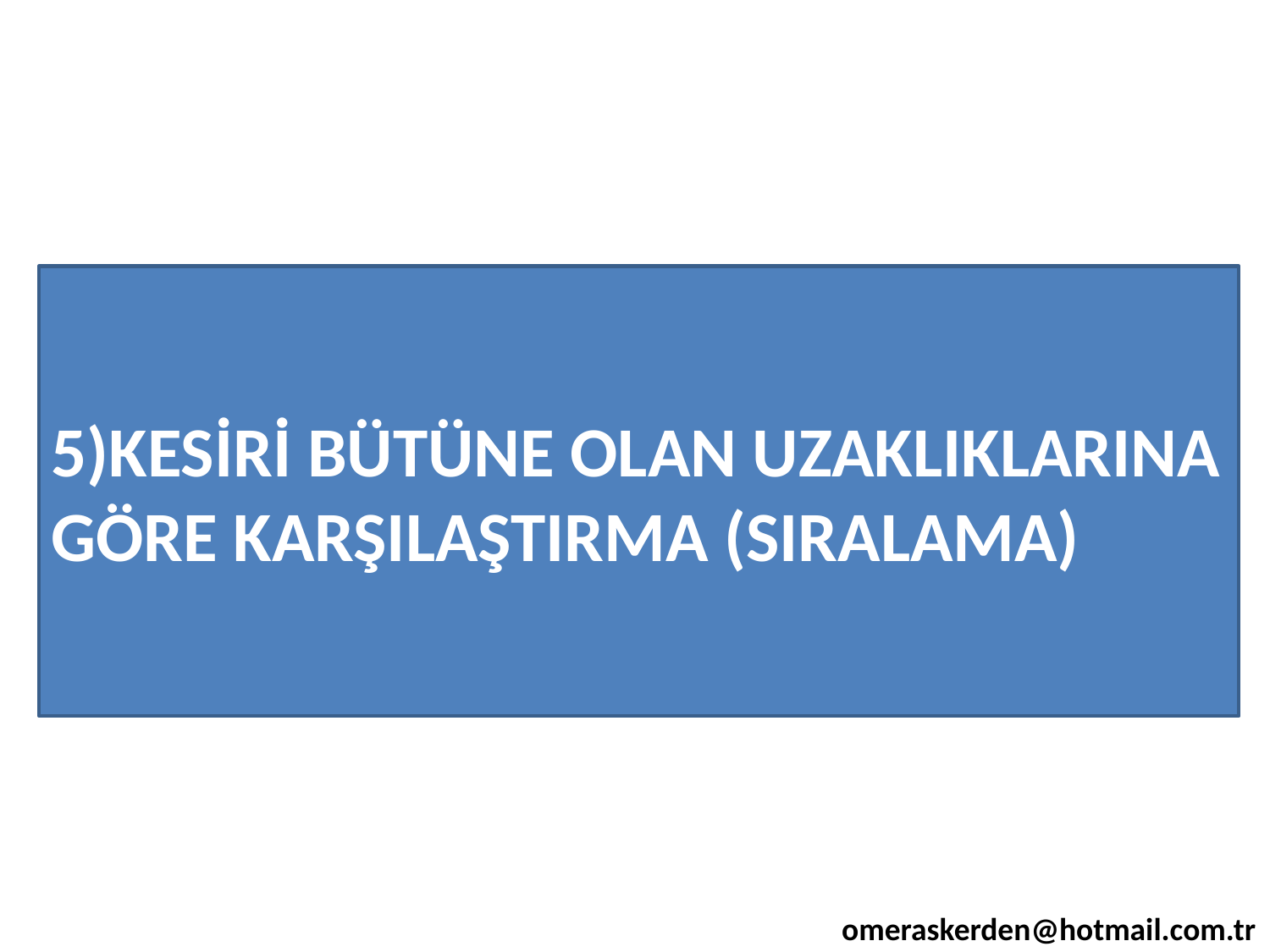

5)KESİRİ BÜTÜNE OLAN UZAKLIKLARINA GÖRE KARŞILAŞTIRMA (SIRALAMA)
omeraskerden@hotmail.com.tr